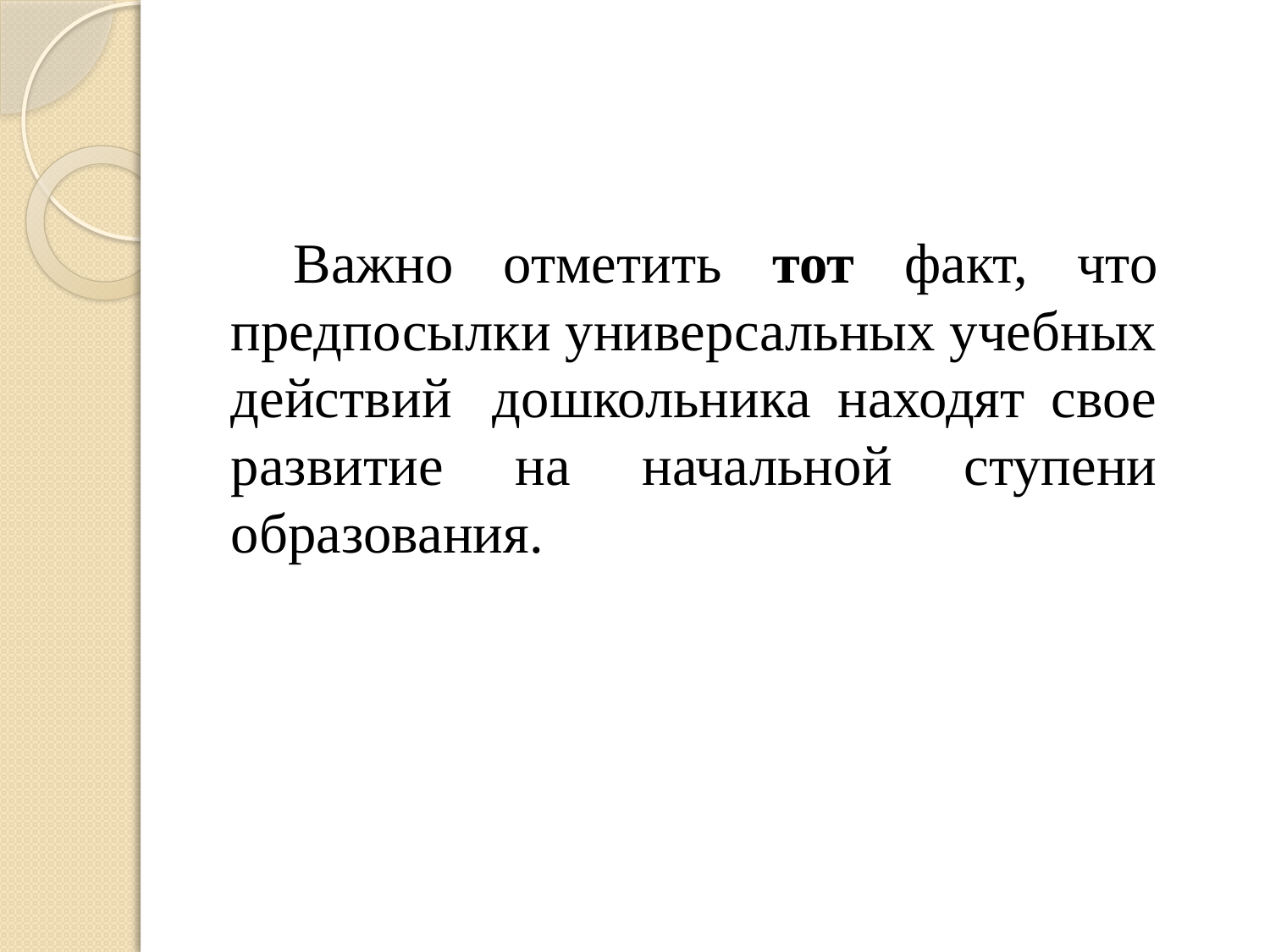

Важно отметить тот факт, что предпосылки универсальных учебных действий  дошкольника находят свое развитие на начальной ступени образования.